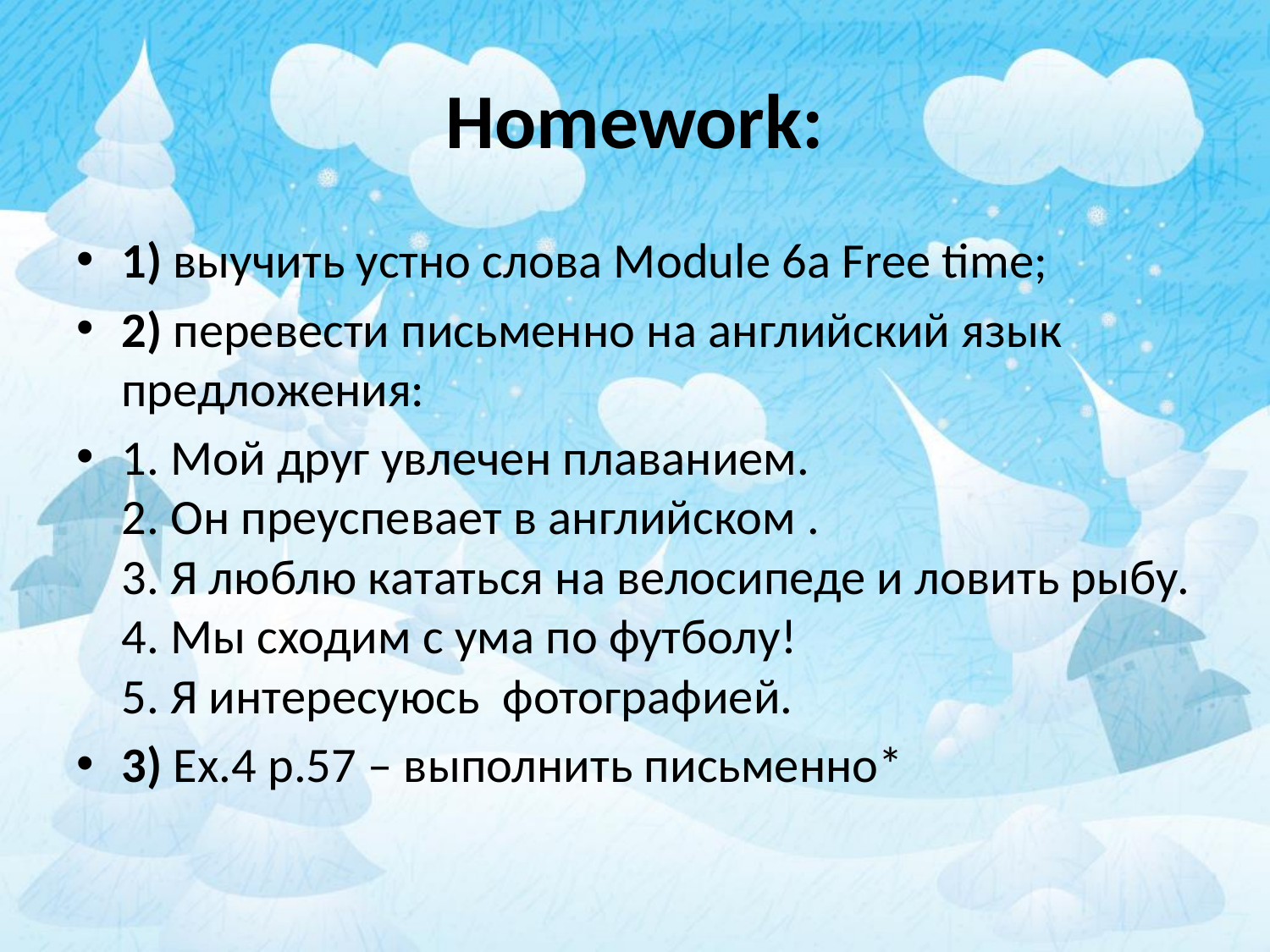

# Homework:
1) выучить устно слова Module 6a Free time;
2) перевести письменно на английский язык предложения:
1. Мой друг увлечен плаванием.
2. Он преуспевает в английском .
3. Я люблю кататься на велосипеде и ловить рыбу.
4. Мы сходим с ума по футболу!
5. Я интересуюсь  фотографией.
3) Ex.4 p.57 – выполнить письменно*